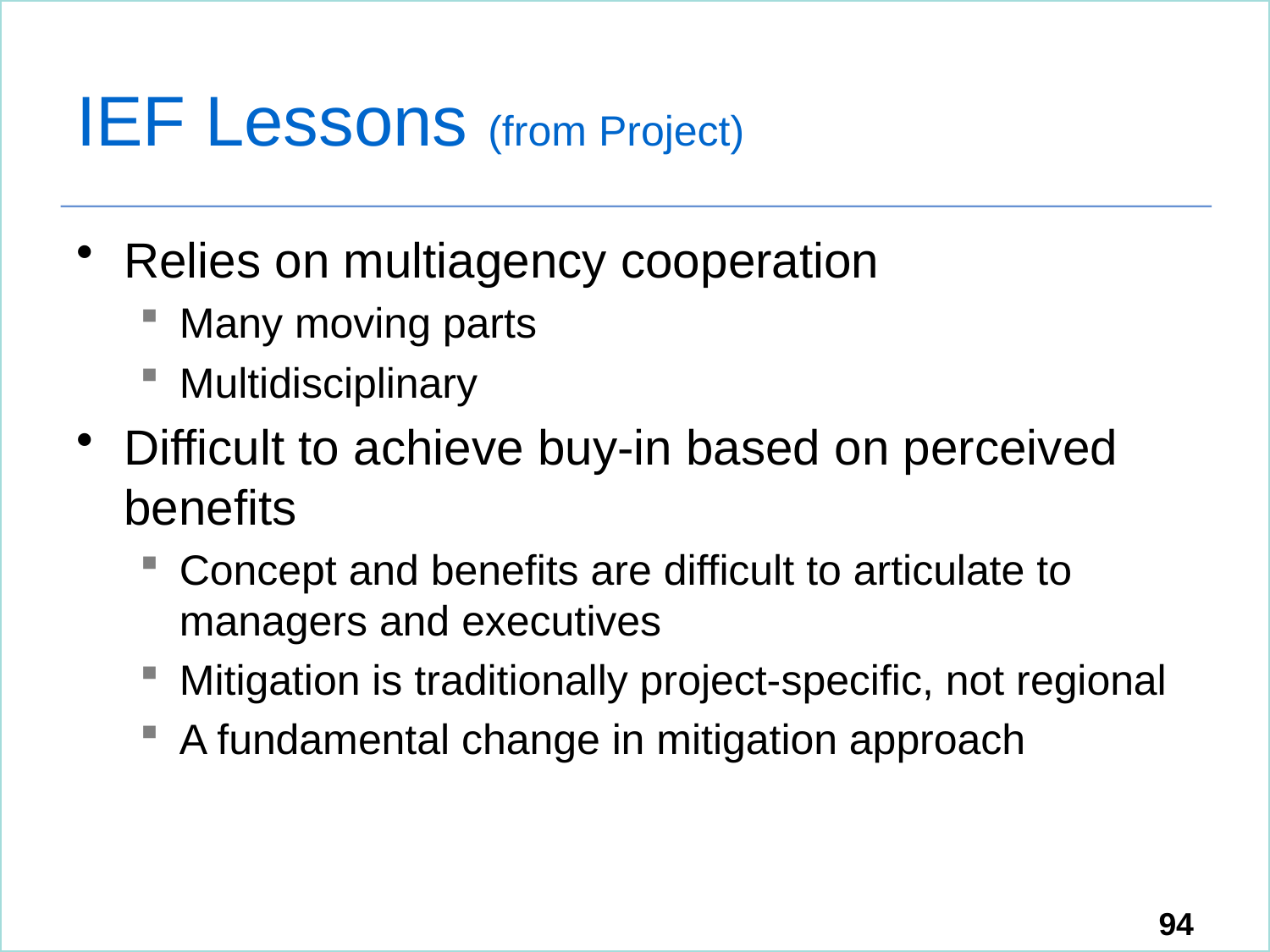

# IEF Lessons (from Project)
Relies on multiagency cooperation
Many moving parts
Multidisciplinary
Difficult to achieve buy-in based on perceived benefits
Concept and benefits are difficult to articulate to managers and executives
Mitigation is traditionally project-specific, not regional
A fundamental change in mitigation approach

94